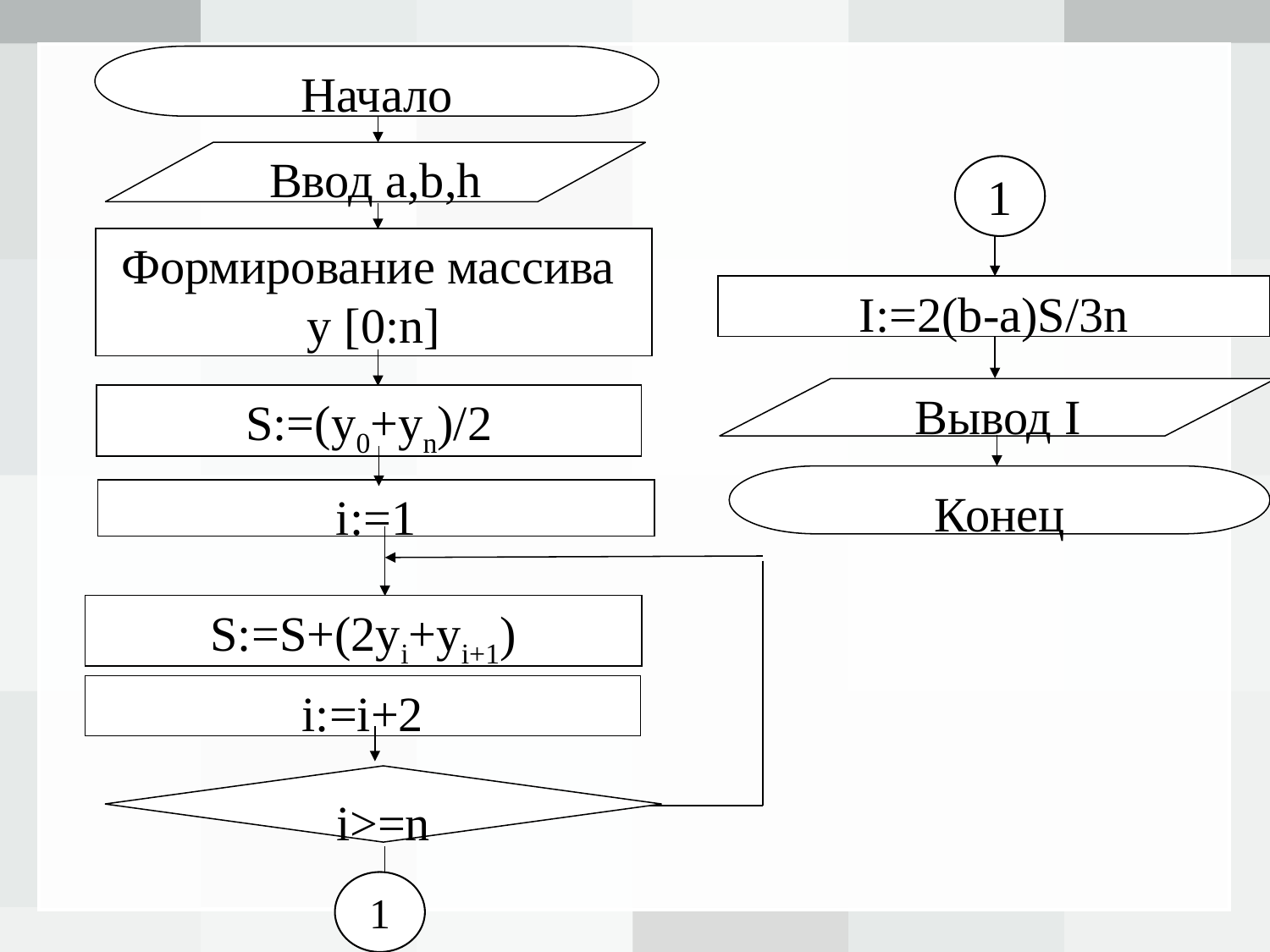

Начало
Ввод a,b,h
1
Формирование массива
y [0:n]
I:=2(b-a)S/3n
Вывод I
S:=(y0+yn)/2
Конец
i:=1
S:=S+(2yi+yi+1)
i:=i+2
i>=n
1